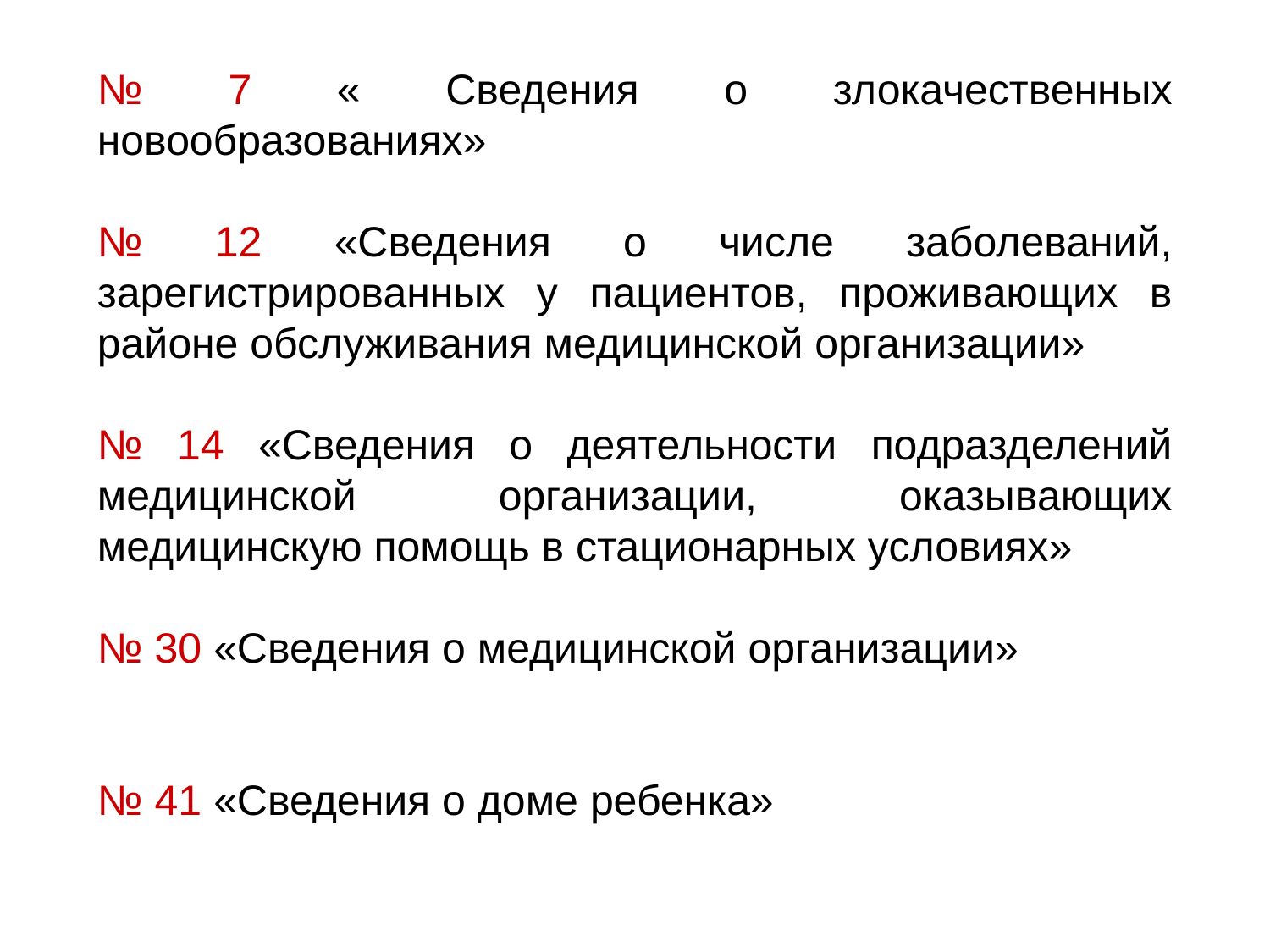

№ 7 « Сведения о злокачественных новообразованиях»

№ 12 «Сведения о числе заболеваний, зарегистрированных у пациентов, проживающих в районе обслуживания медицинской организации»

№ 14 «Сведения о деятельности подразделений медицинской организации, оказывающих медицинскую помощь в стационарных условиях»

№ 30 «Сведения о медицинской организации»

№ 41 «Сведения о доме ребенка»